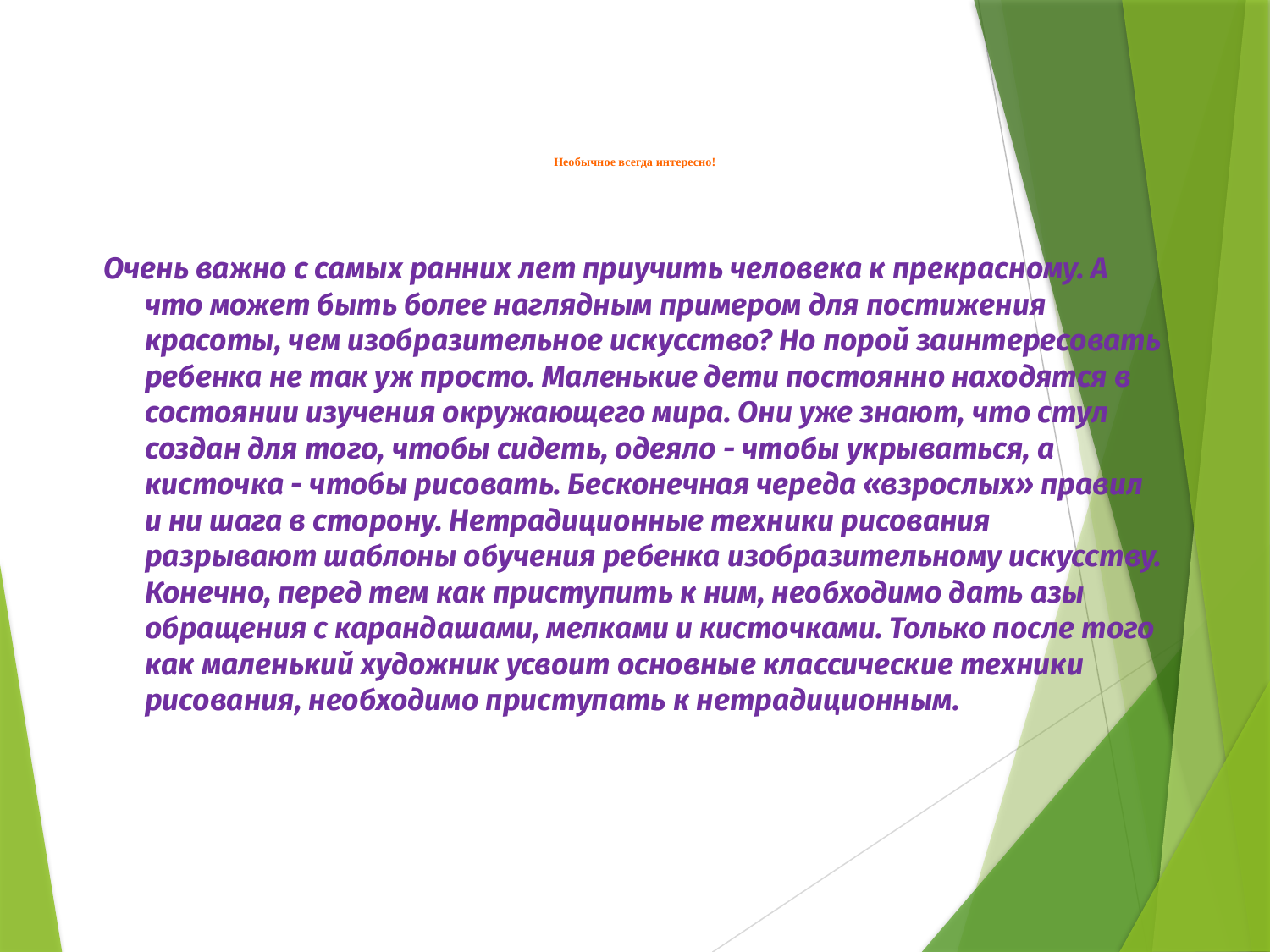

Очень важно с самых ранних лет приучить человека к прекрасному. А что может быть более наглядным примером для постижения красоты, чем изобразительное искусство? Но порой заинтересовать ребенка не так уж просто. Маленькие дети постоянно находятся в состоянии изучения окружающего мира. Они уже знают, что стул создан для того, чтобы сидеть, одеяло - чтобы укрываться, а кисточка - чтобы рисовать. Бесконечная череда «взрослых» правил и ни шага в сторону. Нетрадиционные техники рисования разрывают шаблоны обучения ребенка изобразительному искусству. Конечно, перед тем как приступить к ним, необходимо дать азы обращения с карандашами, мелками и кисточками. Только после того как маленький художник усвоит основные классические техники рисования, необходимо приступать к нетрадиционным.

# Необычное всегда интересно!